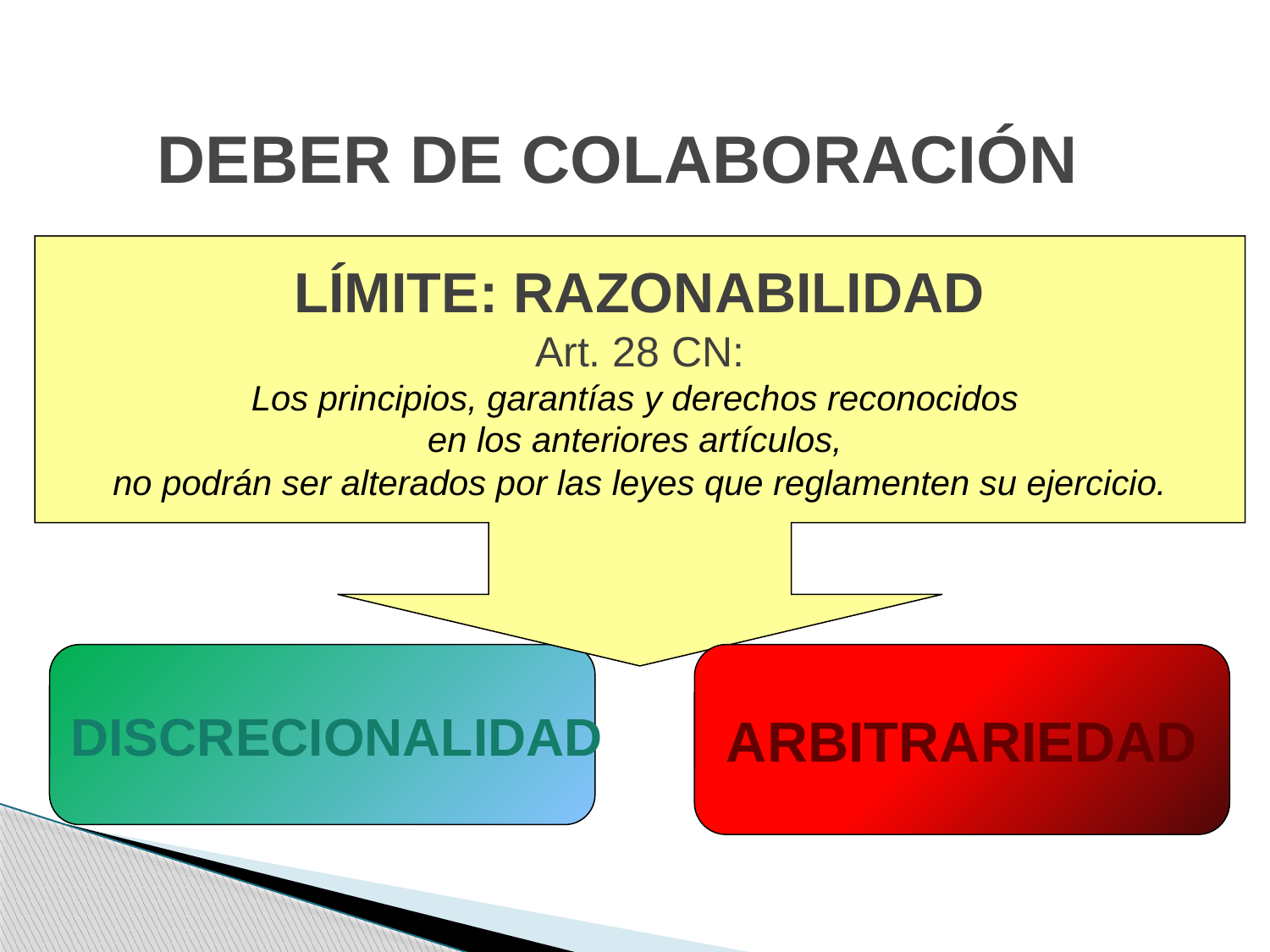

# DEBER DE COLABORACIÓN
LÍMITE: RAZONABILIDAD
Art. 28 CN:
Los principios, garantías y derechos reconocidos
en los anteriores artículos,
no podrán ser alterados por las leyes que reglamenten su ejercicio.
DISCRECIONALIDAD
ARBITRARIEDAD